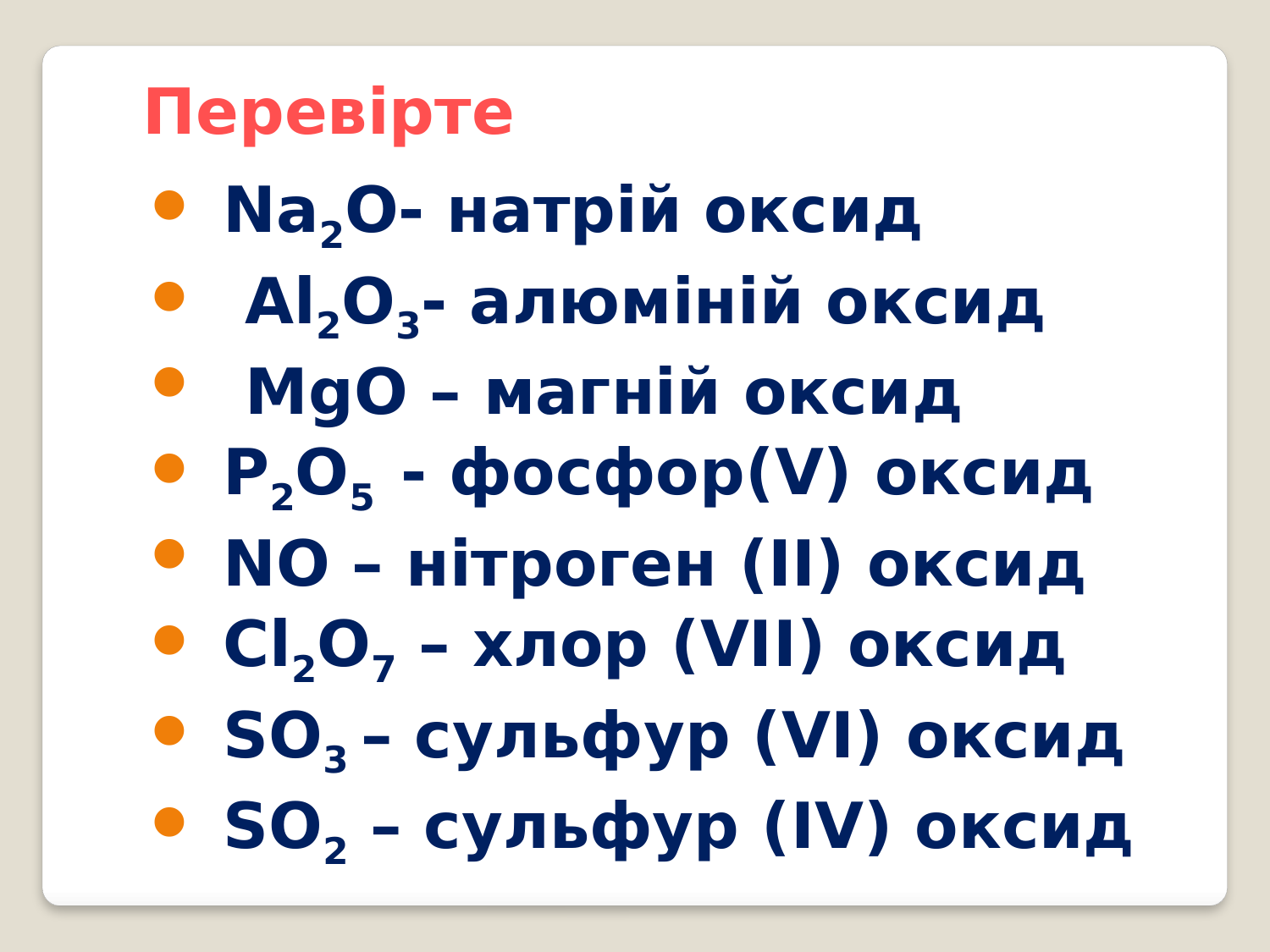

Перевірте
 Na2O- натрій оксид
  Al2O3- алюміній оксид
  MgO – магній оксид
 P2O5  - фосфор(V) оксид
 NO – нітроген (II) оксид
 Cl2O7 – хлор (VII) оксид
 SO3 – сульфур (VI) оксид
 SO2 – сульфур (IV) оксид